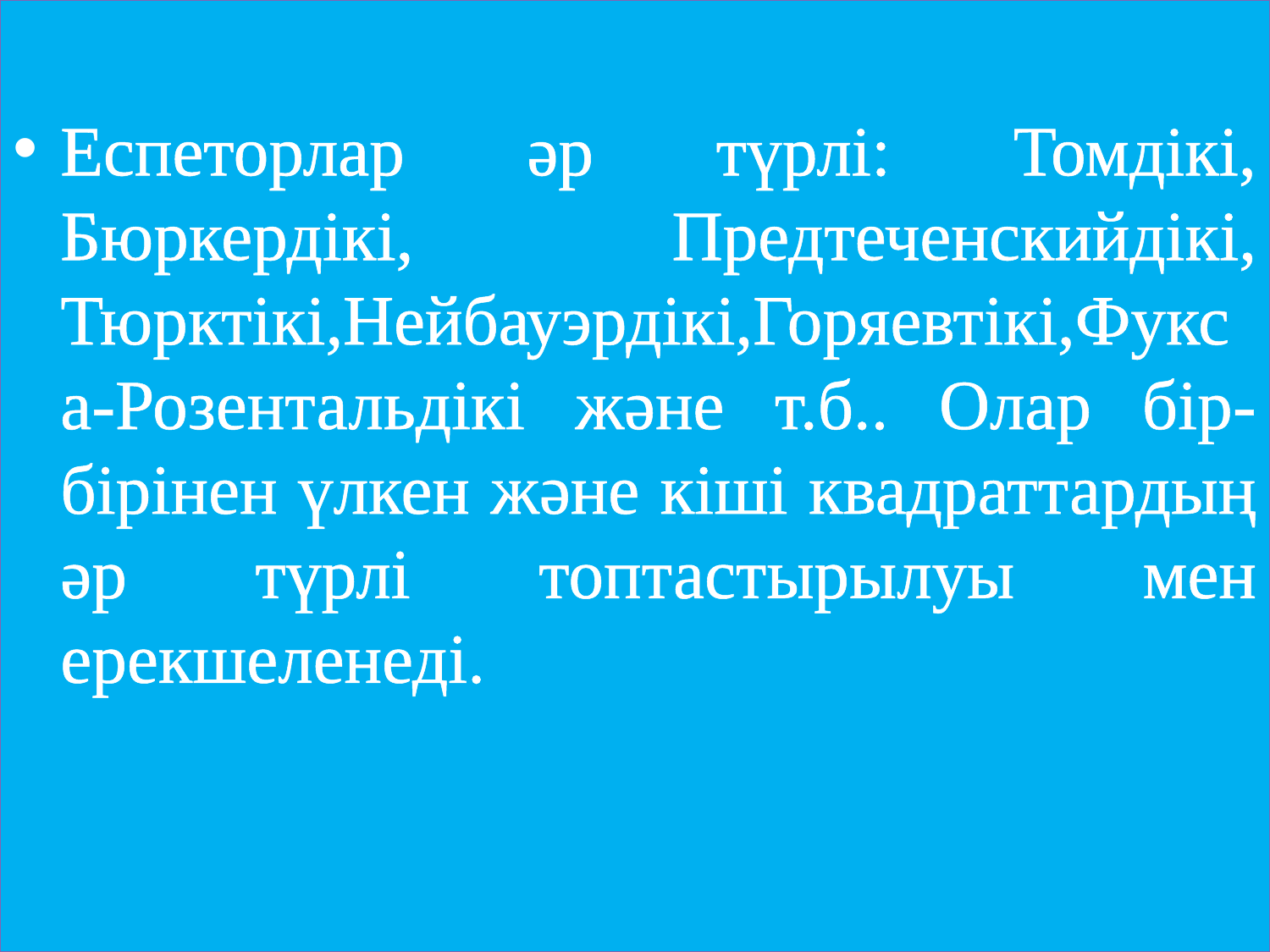

Еспеторлар әр түрлі: Томдікі, Бюркердікі, Предтеченскийдікі, Тюрктікі,Нейбауэрдікі,Горяевтікі,Фукса-Розентальдікі және т.б.. Олар бір-бірінен үлкен және кіші квадраттардың әр түрлі топтастырылуы мен ерекшеленеді.